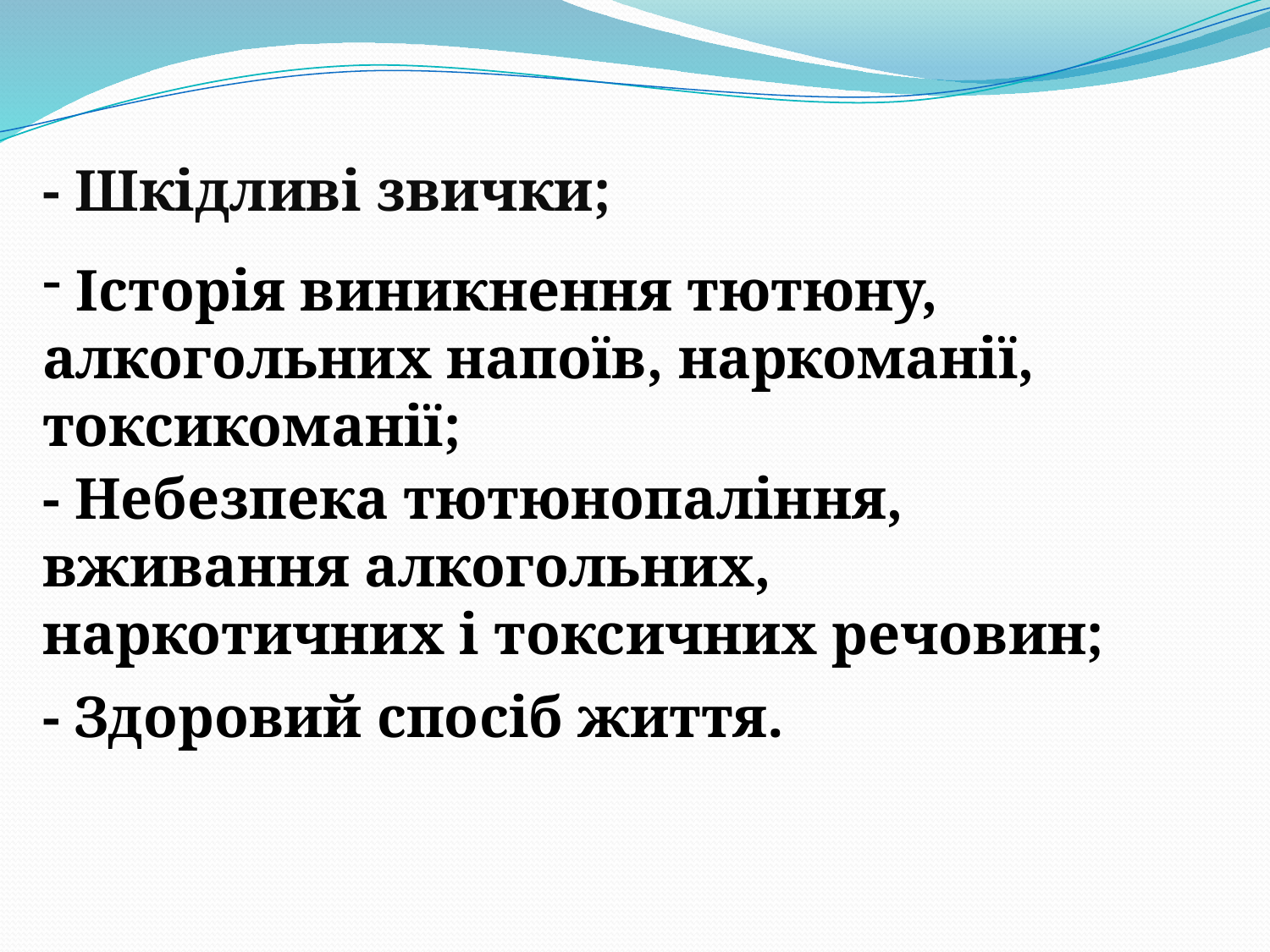

- Шкідливі звички;
 Історія виникнення тютюну, алкогольних напоїв, наркоманії, токсикоманії;
- Небезпека тютюнопаління, вживання алкогольних, наркотичних і токсичних речовин;

- Здоровий спосіб життя.